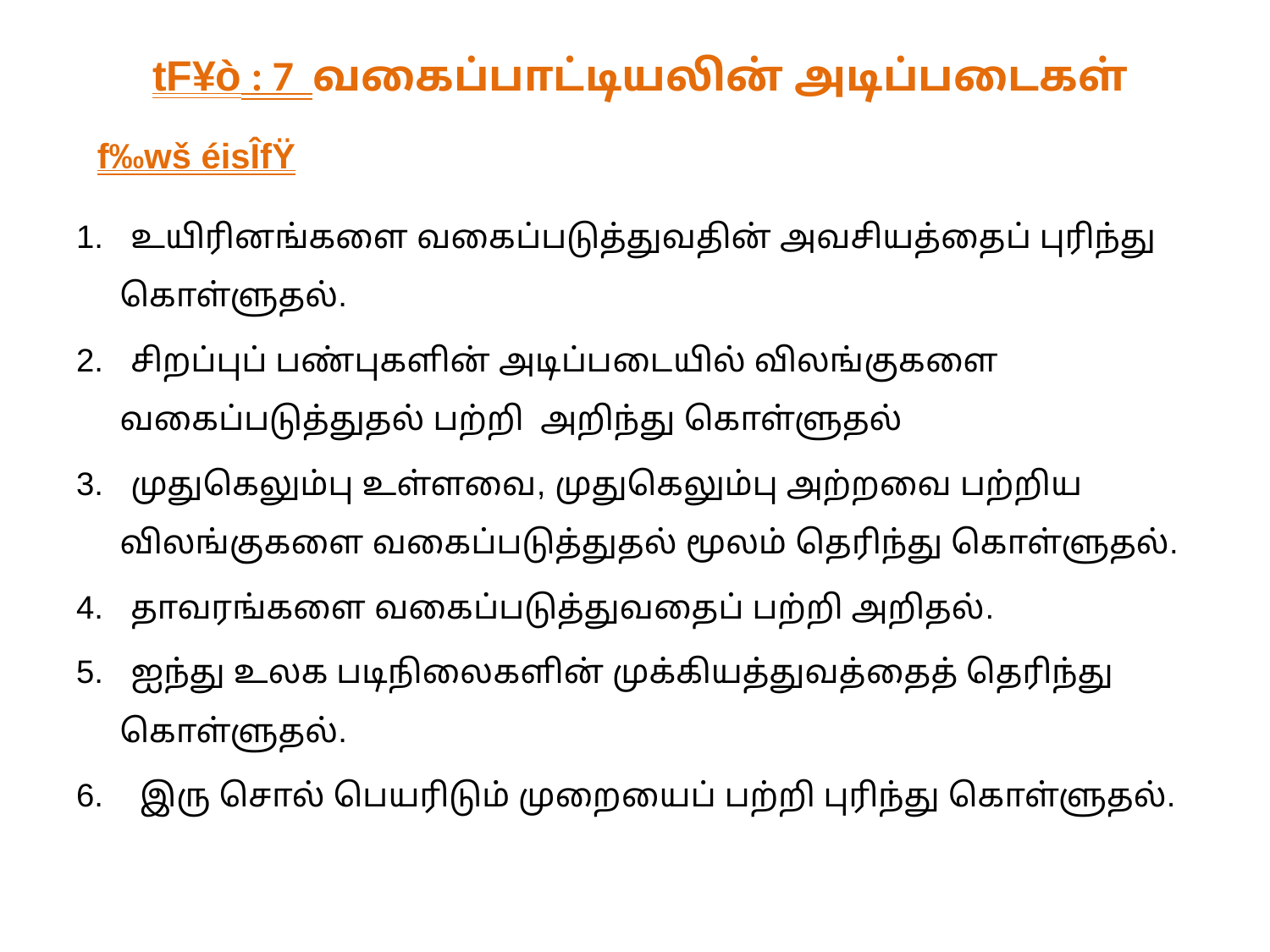

tF¥ò : 7  வகைப்பாட்டியலின் அடிப்படைகள்

f‰wš éisÎfŸ
1.   உயிரினங்களை வகைப்படுத்துவதின் அவசியத்தைப் புரிந்து கொள்ளுதல்.
2.   சிறப்புப் பண்புகளின் அடிப்படையில் விலங்குகளை வகைப்படுத்துதல் பற்றி  அறிந்து கொள்ளுதல்
3.   முதுகெலும்பு உள்ளவை, முதுகெலும்பு அற்றவை பற்றிய விலங்குகளை வகைப்படுத்துதல் மூலம் தெரிந்து கொள்ளுதல்.
4.   தாவரங்களை வகைப்படுத்துவதைப் பற்றி அறிதல்.
5.   ஐந்து உலக படிநிலைகளின் முக்கியத்துவத்தைத் தெரிந்து கொள்ளுதல்.
6.    இரு சொல் பெயரிடும் முறையைப் பற்றி புரிந்து கொள்ளுதல்.